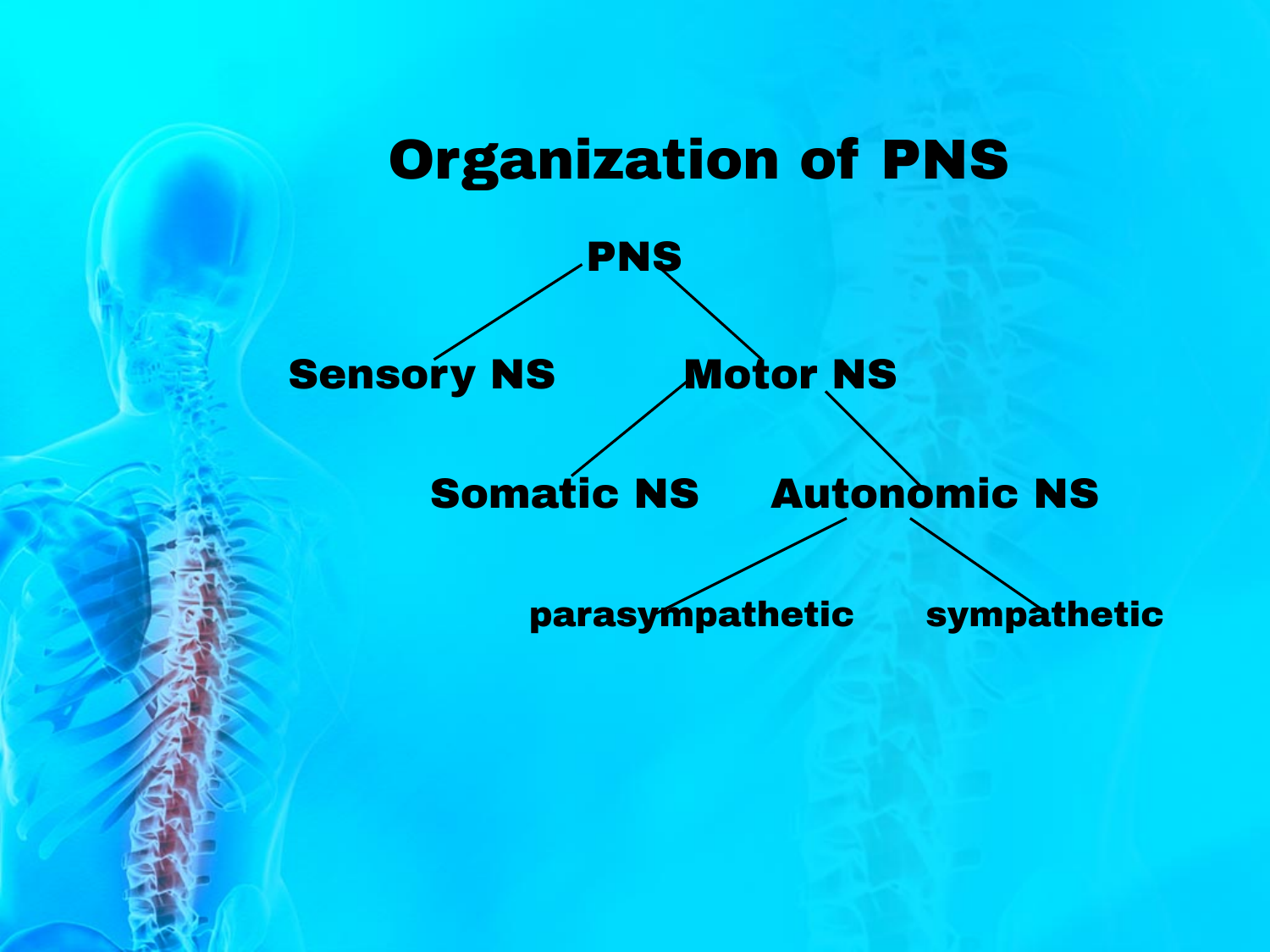

# Organization of PNS
                        PNS

   Sensory NS         Motor NS

             Somatic NS     Autonomic NS

                    parasympathetic      sympathetic